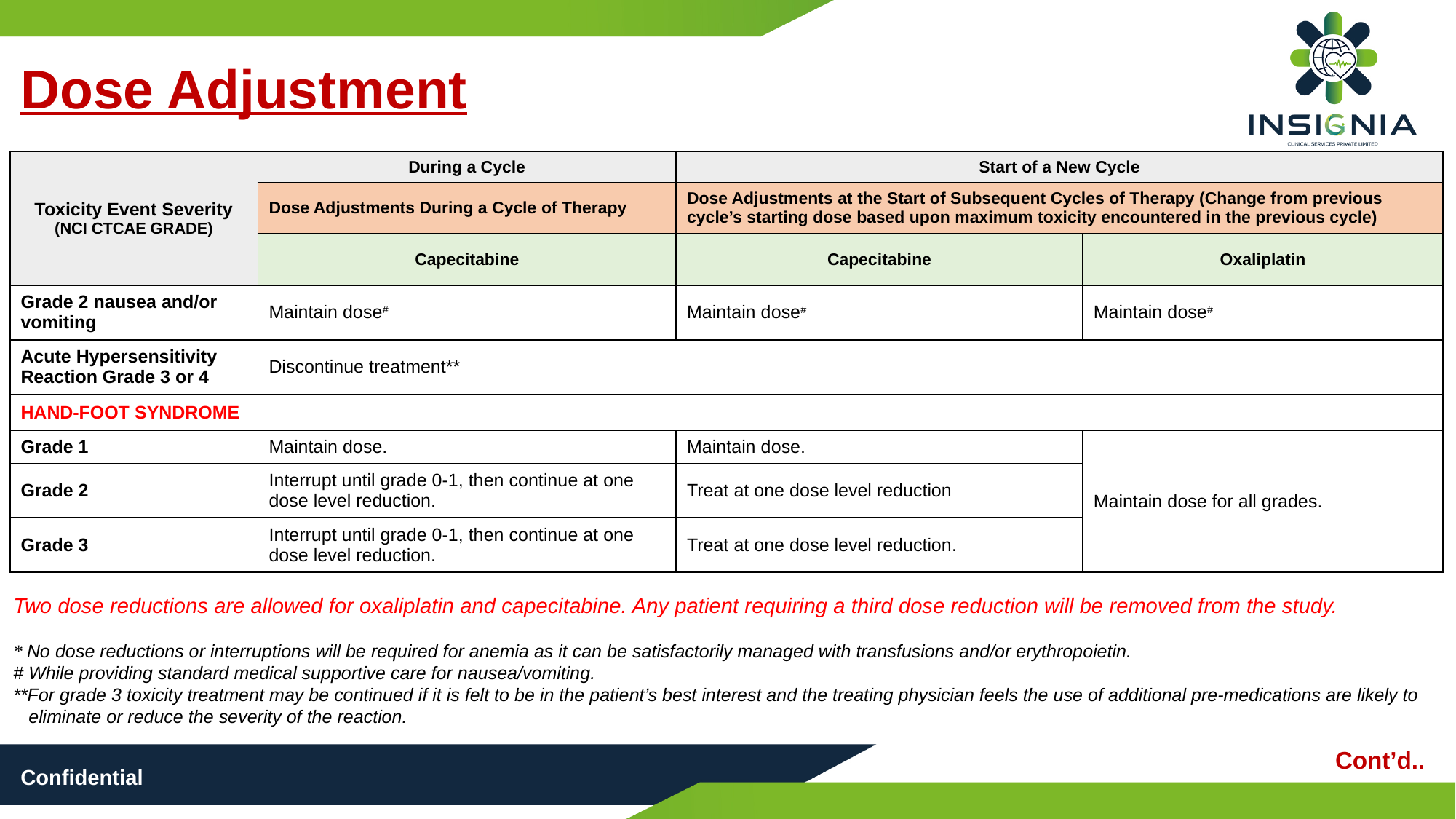

Dose Adjustment
| Toxicity Event Severity (NCI CTCAE GRADE) | During a Cycle | Start of a New Cycle |  |
| --- | --- | --- | --- |
|  | Dose Adjustments During a Cycle of Therapy | Dose Adjustments at the Start of Subsequent Cycles of Therapy (Change from previous cycle’s starting dose based upon maximum toxicity encountered in the previous cycle) |  |
|  | Capecitabine | Capecitabine | Oxaliplatin |
| Grade 2 nausea and/or vomiting | Maintain dose# | Maintain dose# | Maintain dose# |
| Acute Hypersensitivity Reaction Grade 3 or 4 | Discontinue treatment\*\* |  |  |
| HAND-FOOT SYNDROME |  |  |  |
| Grade 1 | Maintain dose. | Maintain dose. | Maintain dose for all grades. |
| Grade 2 | Interrupt until grade 0-1, then continue at one dose level reduction. | Treat at one dose level reduction | Upon recovery, treat at one dose level reduction |
| Grade 3 | Interrupt until grade 0-1, then continue at one dose level reduction. | Treat at one dose level reduction. |  |
Two dose reductions are allowed for oxaliplatin and capecitabine. Any patient requiring a third dose reduction will be removed from the study.

* No dose reductions or interruptions will be required for anemia as it can be satisfactorily managed with transfusions and/or erythropoietin.
# While providing standard medical supportive care for nausea/vomiting.
**For grade 3 toxicity treatment may be continued if it is felt to be in the patient’s best interest and the treating physician feels the use of additional pre-medications are likely to
   eliminate or reduce the severity of the reaction.
Cont’d..
Confidential